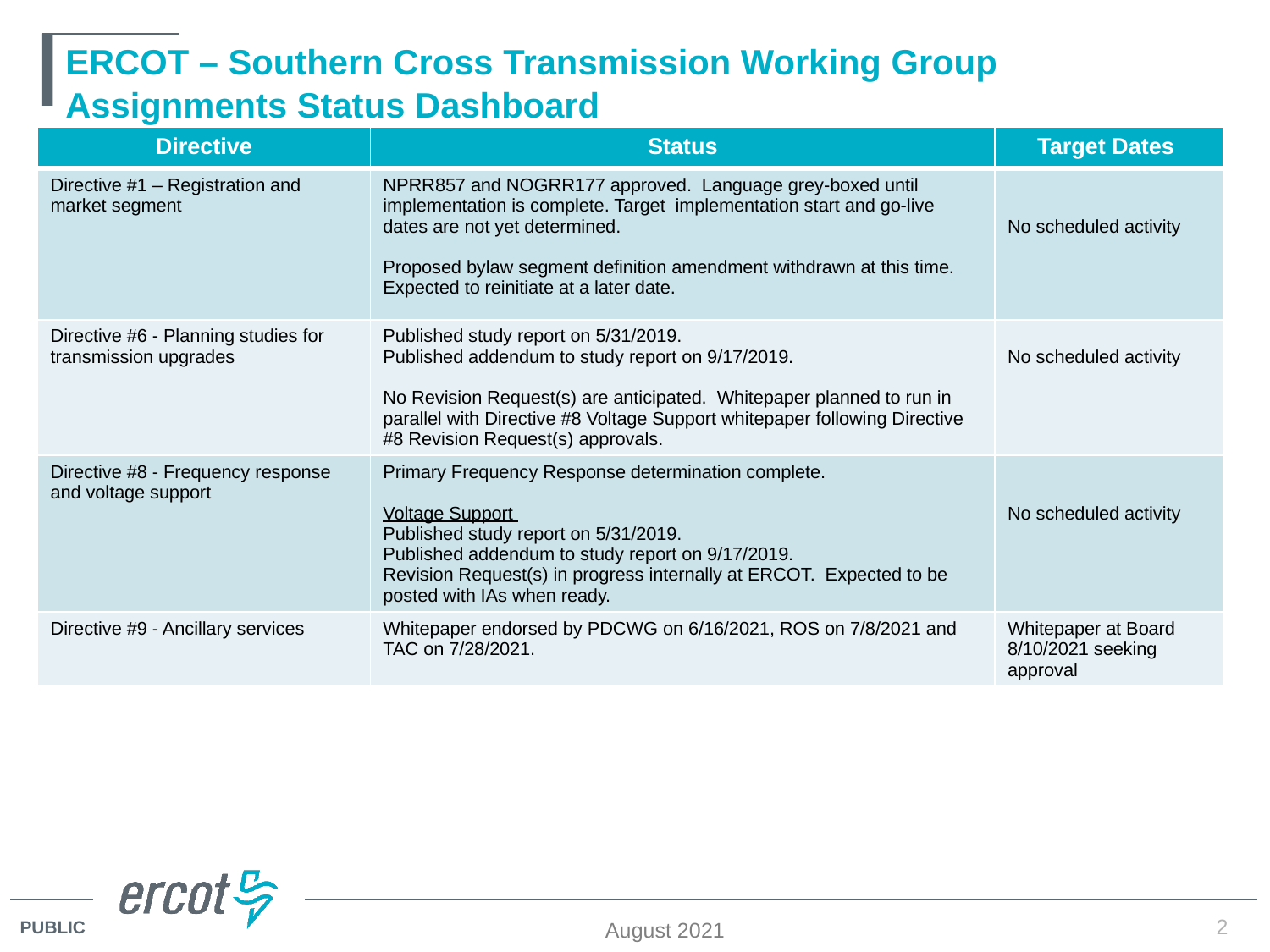

# ERCOT – Southern Cross Transmission Working Group Assignments Status Dashboard
| Directive | Status | Target Dates |
| --- | --- | --- |
| Directive #1 – Registration and market segment | NPRR857 and NOGRR177 approved. Language grey-boxed until implementation is complete. Target implementation start and go-live dates are not yet determined. Proposed bylaw segment definition amendment withdrawn at this time. Expected to reinitiate at a later date. | No scheduled activity |
| Directive #6 - Planning studies for transmission upgrades | Published study report on 5/31/2019. Published addendum to study report on 9/17/2019. No Revision Request(s) are anticipated. Whitepaper planned to run in parallel with Directive #8 Voltage Support whitepaper following Directive #8 Revision Request(s) approvals. | No scheduled activity |
| Directive #8 - Frequency response and voltage support | Primary Frequency Response determination complete. Voltage Support Published study report on 5/31/2019. Published addendum to study report on 9/17/2019. Revision Request(s) in progress internally at ERCOT. Expected to be posted with IAs when ready. | No scheduled activity |
| Directive #9 - Ancillary services | Whitepaper endorsed by PDCWG on 6/16/2021, ROS on 7/8/2021 and TAC on 7/28/2021. | Whitepaper at Board 8/10/2021 seeking approval |
August 2021
2